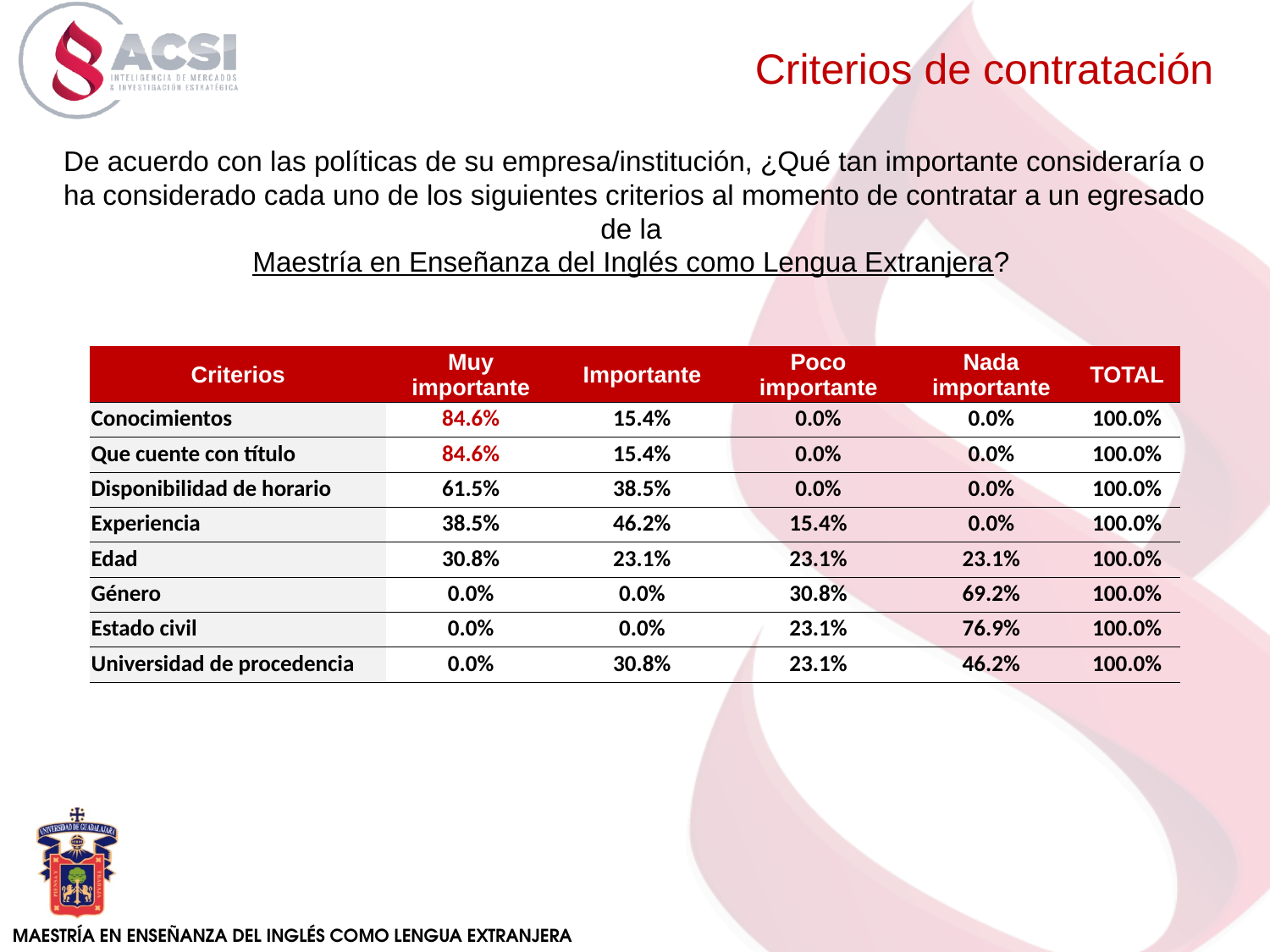

Criterios de contratación
De acuerdo con las políticas de su empresa/institución, ¿Qué tan importante consideraría o ha considerado cada uno de los siguientes criterios al momento de contratar a un egresado de la
Maestría en Enseñanza del Inglés como Lengua Extranjera?
| Criterios | Muy importante | Importante | Poco importante | Nada importante | TOTAL |
| --- | --- | --- | --- | --- | --- |
| Conocimientos | 84.6% | 15.4% | 0.0% | 0.0% | 100.0% |
| Que cuente con título | 84.6% | 15.4% | 0.0% | 0.0% | 100.0% |
| Disponibilidad de horario | 61.5% | 38.5% | 0.0% | 0.0% | 100.0% |
| Experiencia | 38.5% | 46.2% | 15.4% | 0.0% | 100.0% |
| Edad | 30.8% | 23.1% | 23.1% | 23.1% | 100.0% |
| Género | 0.0% | 0.0% | 30.8% | 69.2% | 100.0% |
| Estado civil | 0.0% | 0.0% | 23.1% | 76.9% | 100.0% |
| Universidad de procedencia | 0.0% | 30.8% | 23.1% | 46.2% | 100.0% |